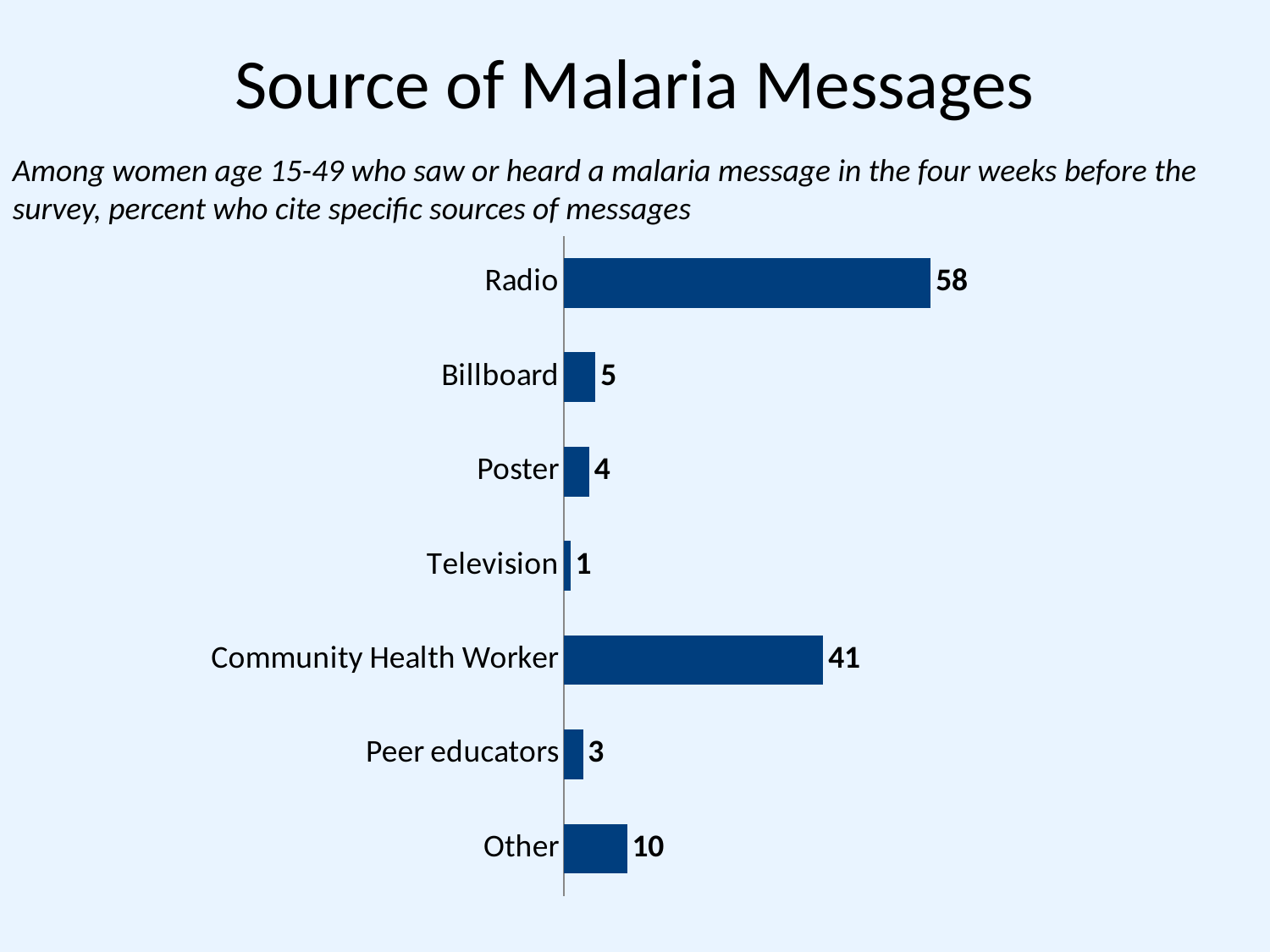

# Source of Malaria Messages
Among women age 15-49 who saw or heard a malaria message in the four weeks before the survey, percent who cite specific sources of messages

### Chart

| Category | Series 1 |
|---|---|
| Other | 10.0 |
| Peer educators | 3.0 |
| Community Health Worker | 41.0 |
| Television | 1.0 |
| Poster | 4.0 |
| Billboard | 5.0 |
| Radio | 58.0 |